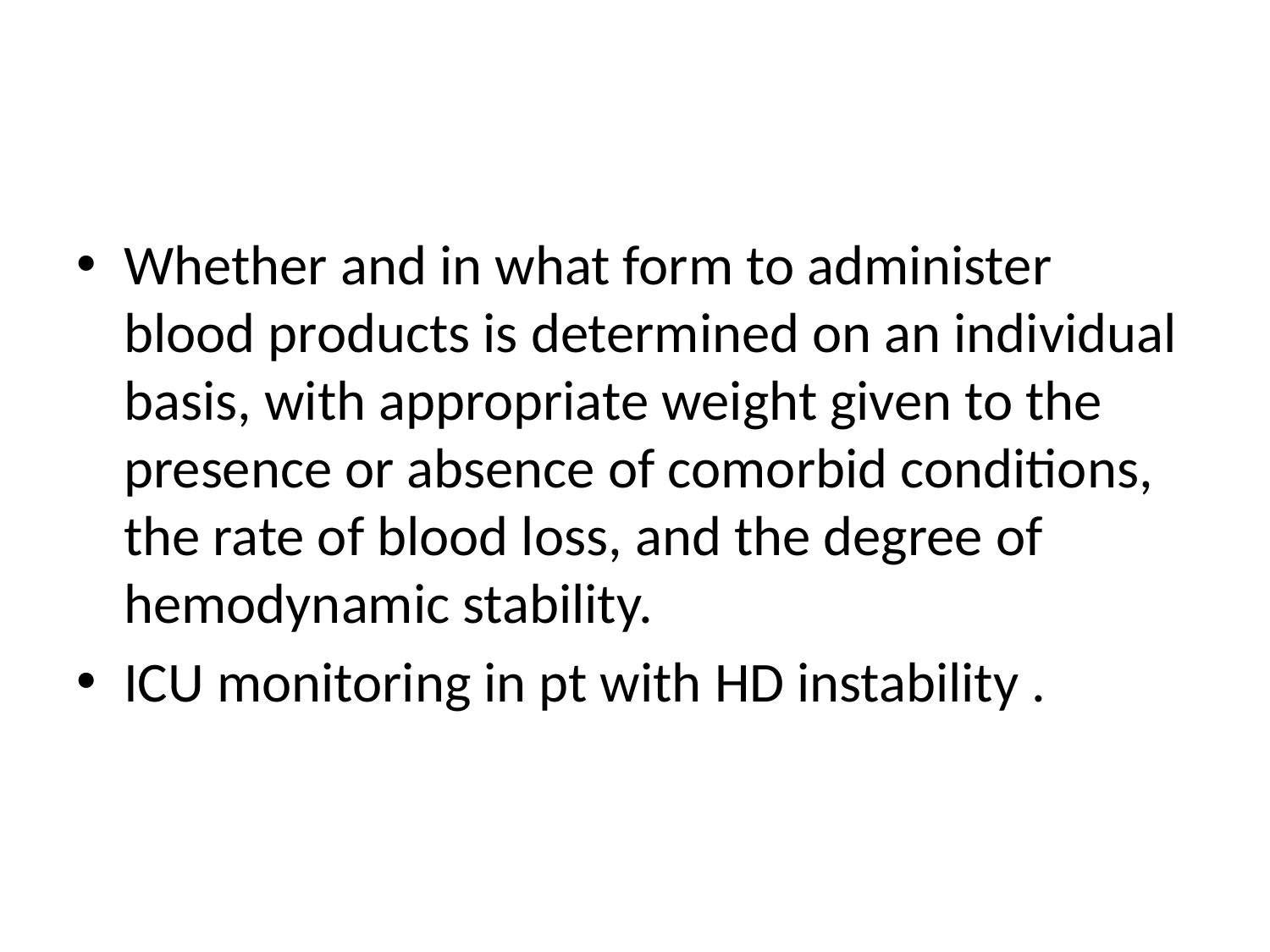

#
Whether and in what form to administer blood products is determined on an individual basis, with appropriate weight given to the presence or absence of comorbid conditions, the rate of blood loss, and the degree of hemodynamic stability.
ICU monitoring in pt with HD instability .